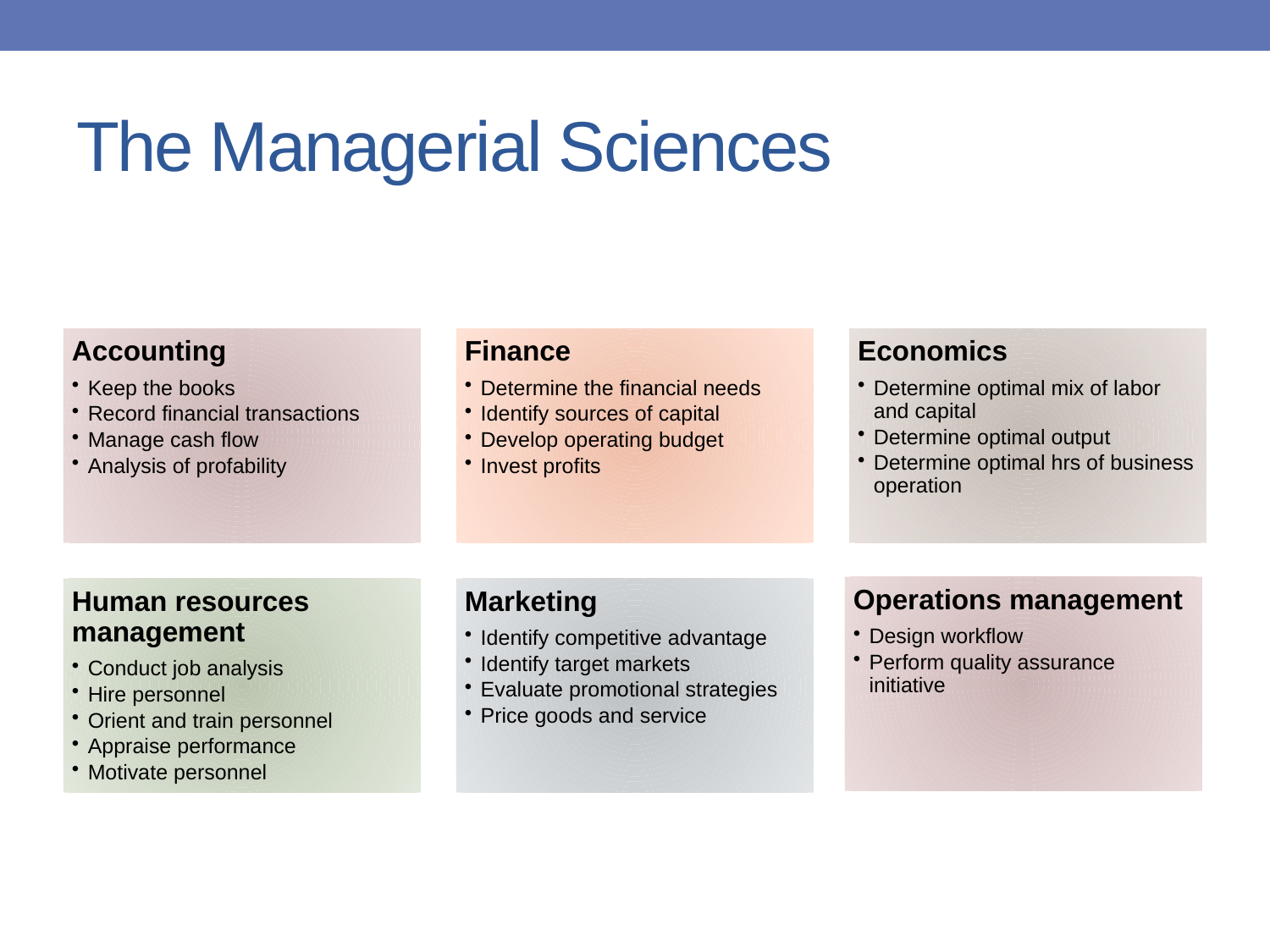

# The Managerial Sciences
Accounting
Keep the books
Record financial transactions
Manage cash flow
Analysis of profability
Finance
Determine the financial needs
Identify sources of capital
Develop operating budget
Invest profits
Economics
Determine optimal mix of labor and capital
Determine optimal output
Determine optimal hrs of business operation
Human resources management
Conduct job analysis
Hire personnel
Orient and train personnel
Appraise performance
Motivate personnel
Marketing
Identify competitive advantage
Identify target markets
Evaluate promotional strategies
Price goods and service
Operations management
Design workflow
Perform quality assurance initiative